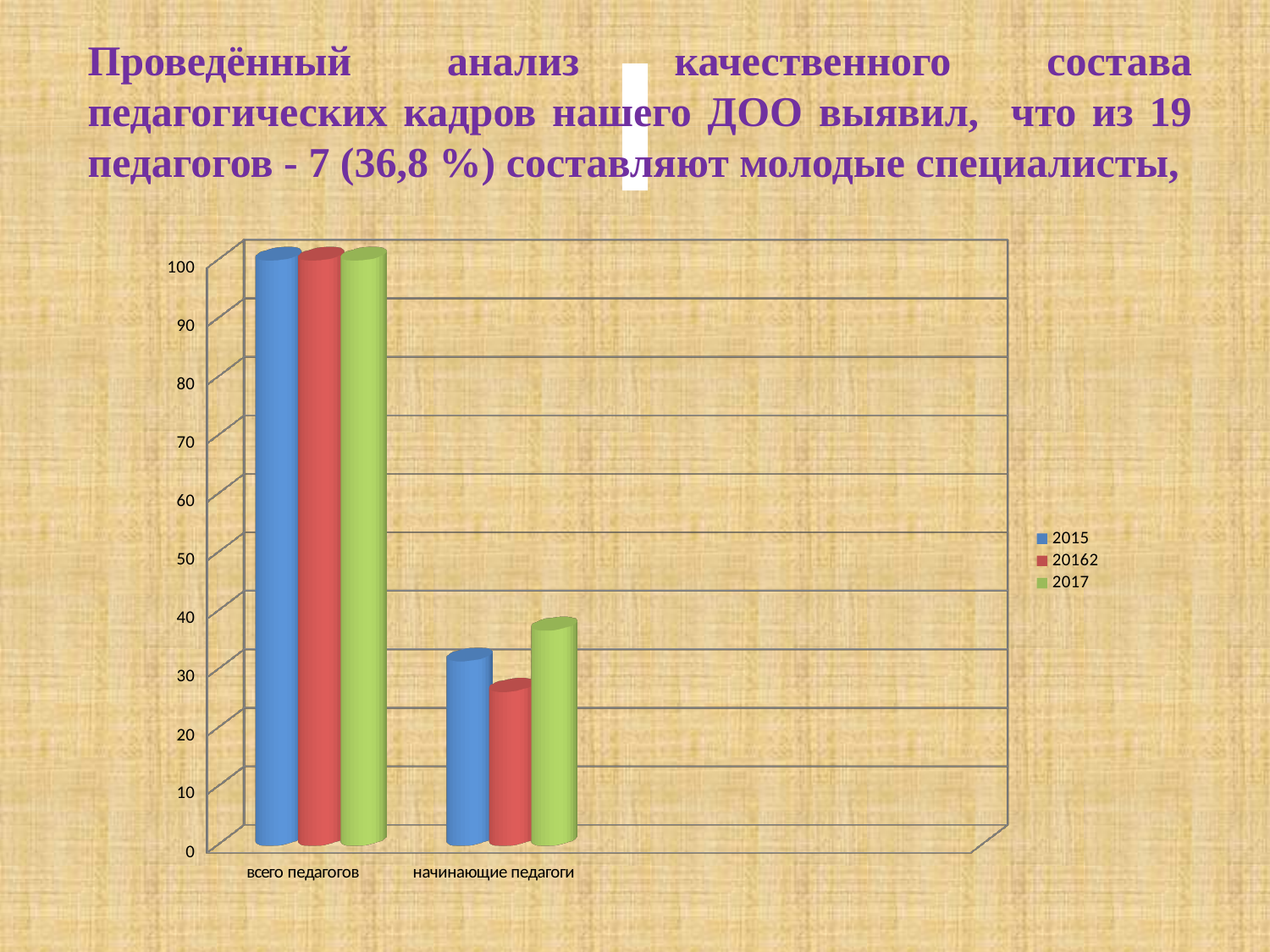

Проведённый анализ качественного состава педагогических кадров нашего ДОО выявил,  что из 19 педагогов - 7 (36,8 %) составляют молодые специалисты,

[unsupported chart]